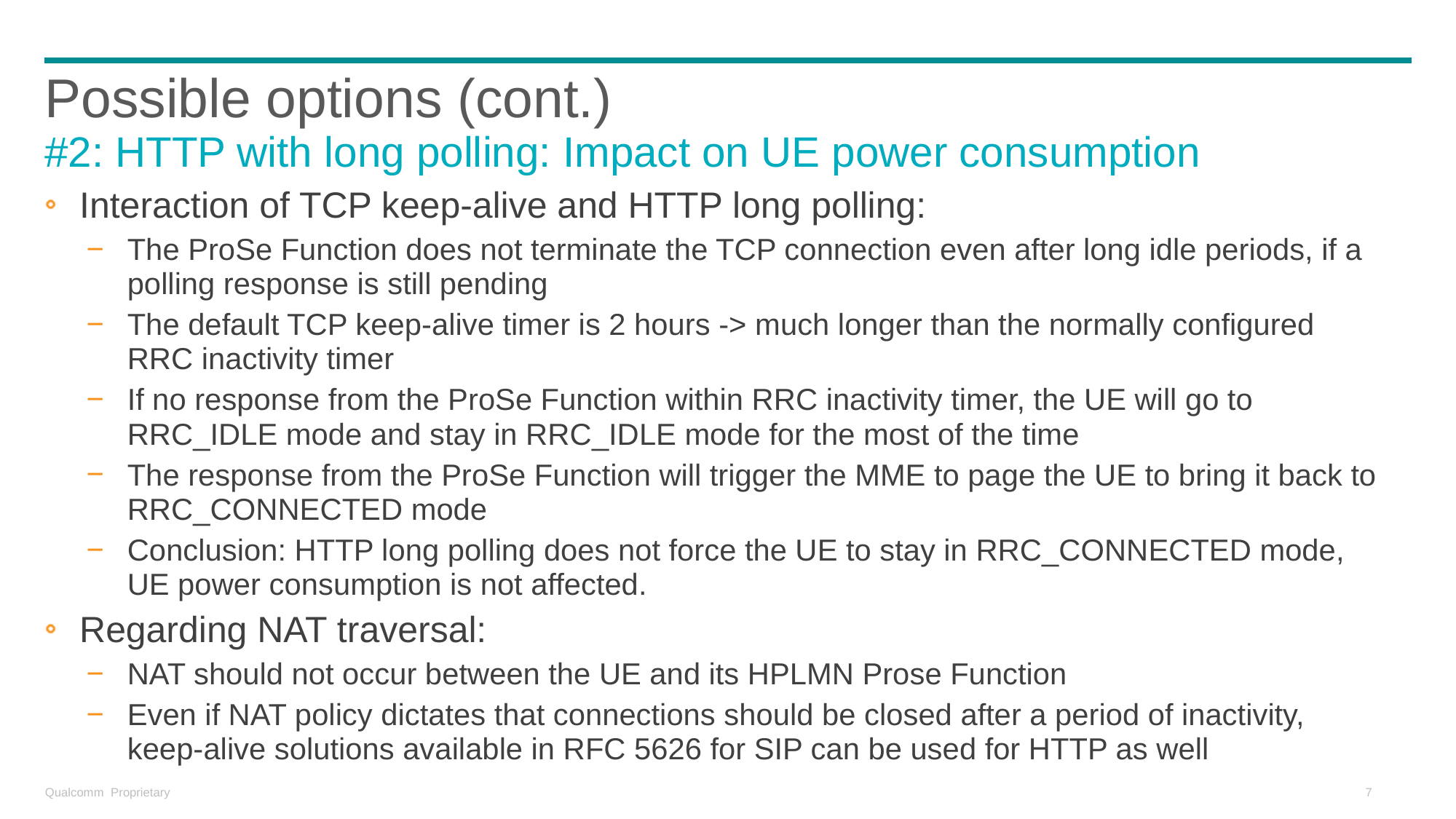

# Possible options (cont.)
#2: HTTP with long polling: Impact on UE power consumption
Interaction of TCP keep-alive and HTTP long polling:
The ProSe Function does not terminate the TCP connection even after long idle periods, if a polling response is still pending
The default TCP keep-alive timer is 2 hours -> much longer than the normally configured  RRC inactivity timer
If no response from the ProSe Function within RRC inactivity timer, the UE will go to RRC_IDLE mode and stay in RRC_IDLE mode for the most of the time
The response from the ProSe Function will trigger the MME to page the UE to bring it back to RRC_CONNECTED mode
Conclusion: HTTP long polling does not force the UE to stay in RRC_CONNECTED mode, UE power consumption is not affected.
Regarding NAT traversal:
NAT should not occur between the UE and its HPLMN Prose Function
Even if NAT policy dictates that connections should be closed after a period of inactivity,  keep-alive solutions available in RFC 5626 for SIP can be used for HTTP as well